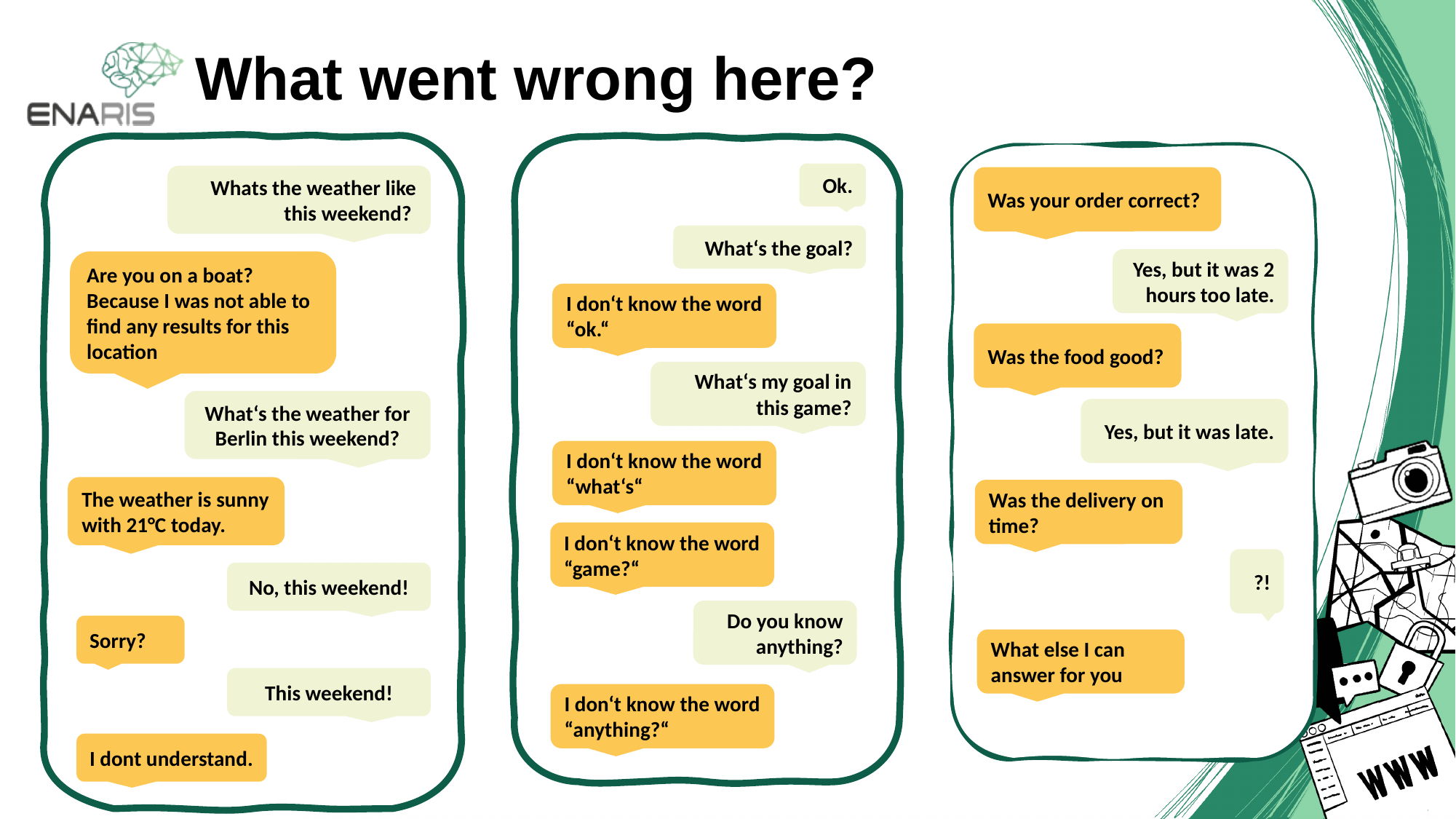

# What went wrong here?

Ok.
Whats the weather like this weekend?
Was your order correct?
What‘s the goal?
Yes, but it was 2 hours too late.
Are you on a boat? Because I was not able to find any results for this location
I don‘t know the word “ok.“
Was the food good?
What‘s my goal in this game?
What‘s the weather for Berlin this weekend?
Yes, but it was late.
I don‘t know the word “what‘s“
The weather is sunny with 21°C today.
Was the delivery on time?
I don‘t know the word “game?“
?!
No, this weekend!
Do you know anything?
Sorry?
What else I can answer for you
This weekend!
I don‘t know the word “anything?“
I dont understand.